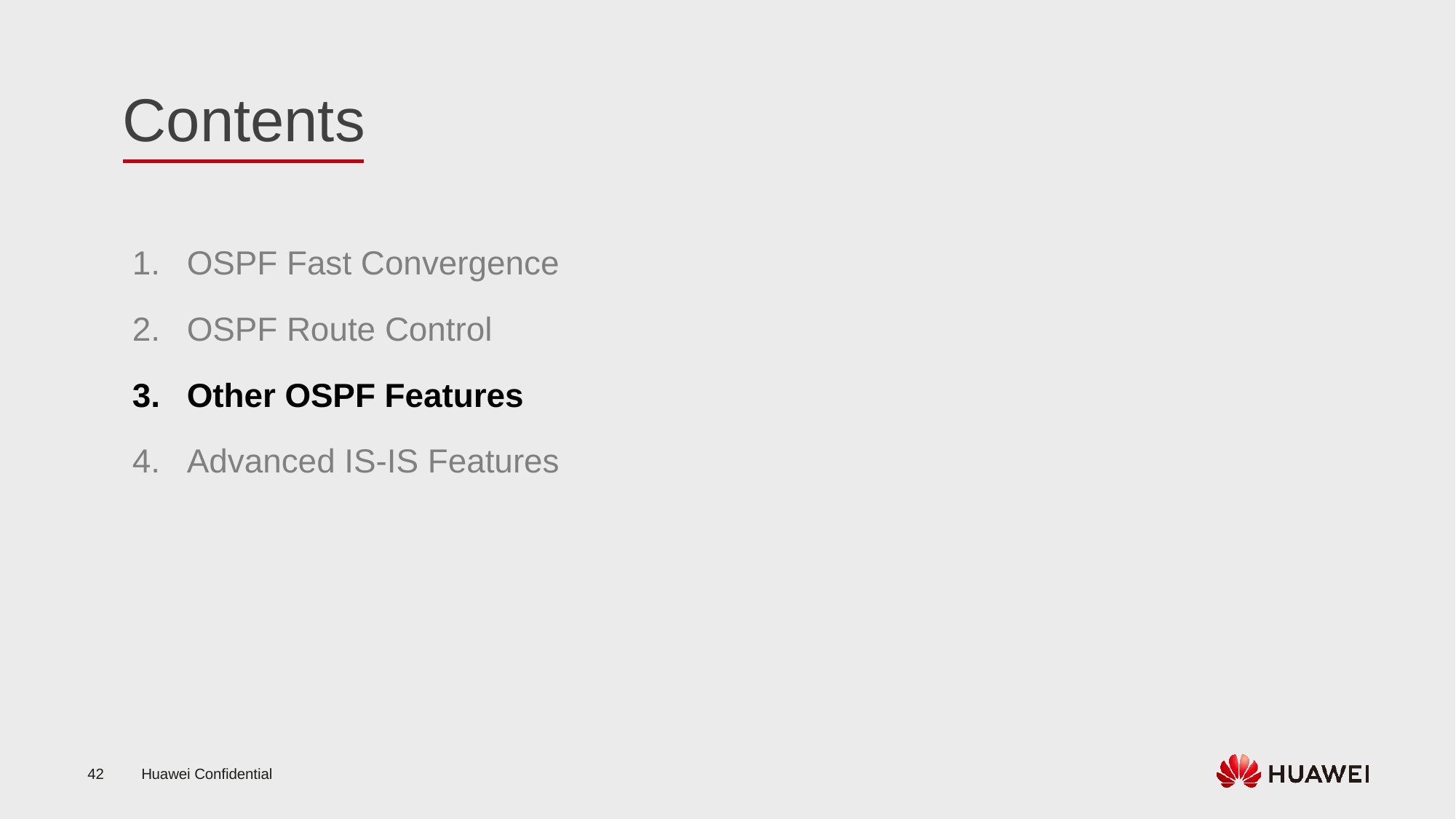

OSPF Fast Convergence
OSPF Route Control
Other OSPF Features
Advanced IS-IS Features